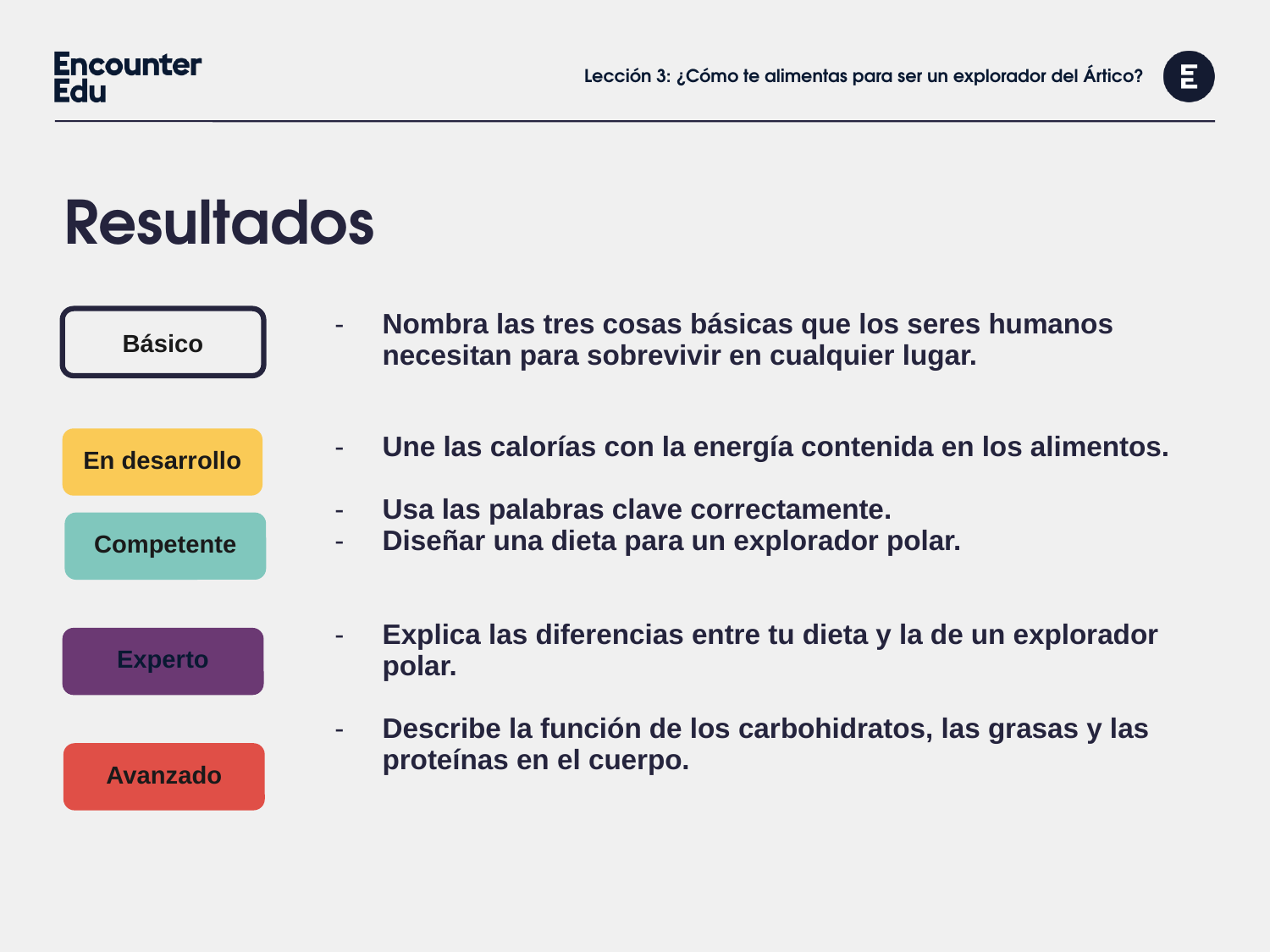

# Lección 3: ¿Cómo te alimentas para ser un explorador del Ártico?
Resultados
Básico
| Nombra las tres cosas básicas que los seres humanos necesitan para sobrevivir en cualquier lugar. |
| --- |
| Une las calorías con la energía contenida en los alimentos. Usa las palabras clave correctamente. Diseñar una dieta para un explorador polar. Explica las diferencias entre tu dieta y la de un explorador polar. Describe la función de los carbohidratos, las grasas y las proteínas en el cuerpo. |
En desarrollo
Competente
Experto
Avanzado